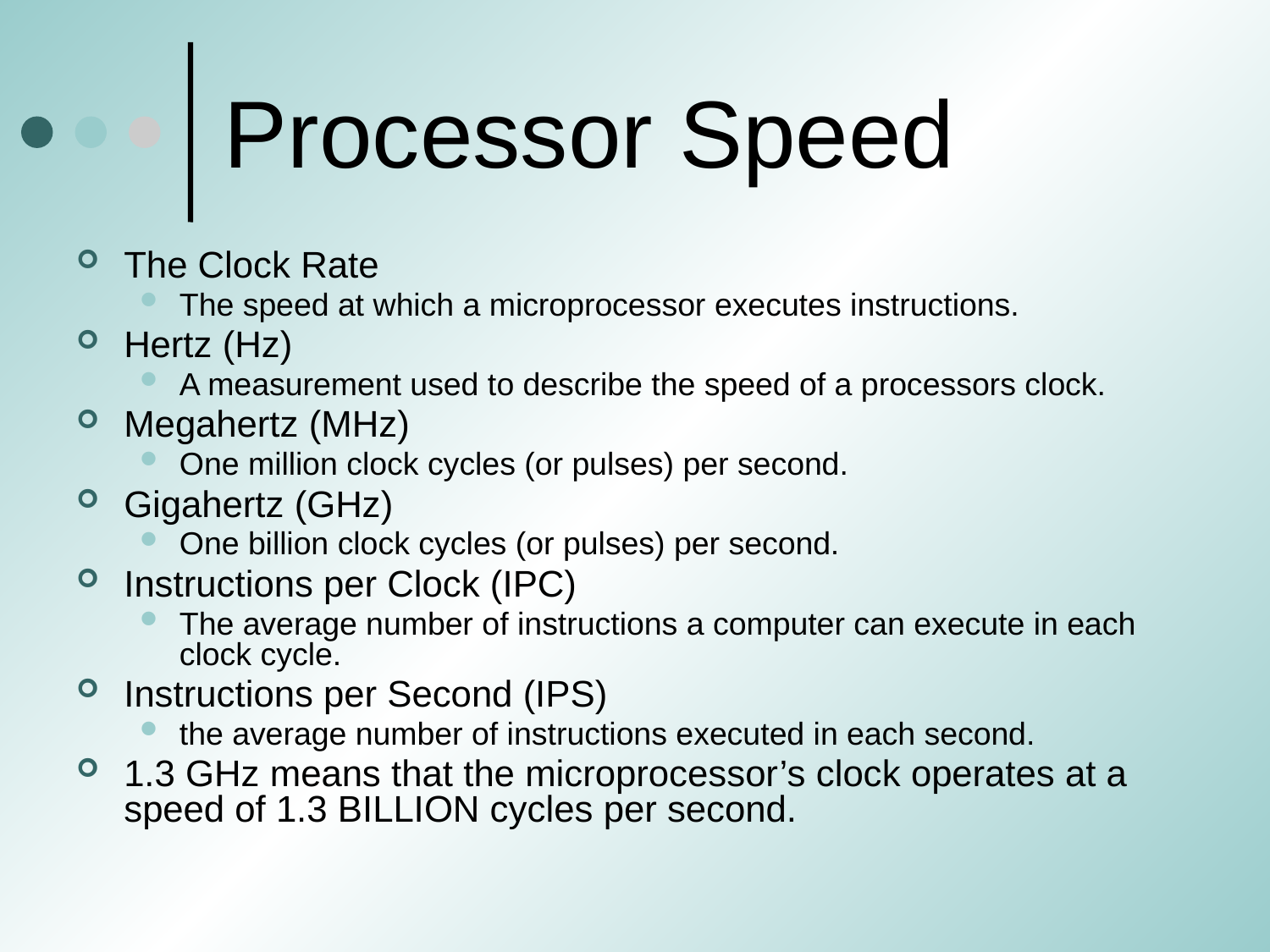

# Processor Speed
The Clock Rate
The speed at which a microprocessor executes instructions.
Hertz (Hz)
A measurement used to describe the speed of a processors clock.
Megahertz (MHz)
One million clock cycles (or pulses) per second.
Gigahertz (GHz)
One billion clock cycles (or pulses) per second.
Instructions per Clock (IPC)
The average number of instructions a computer can execute in each clock cycle.
Instructions per Second (IPS)
the average number of instructions executed in each second.
1.3 GHz means that the microprocessor’s clock operates at a speed of 1.3 BILLION cycles per second.